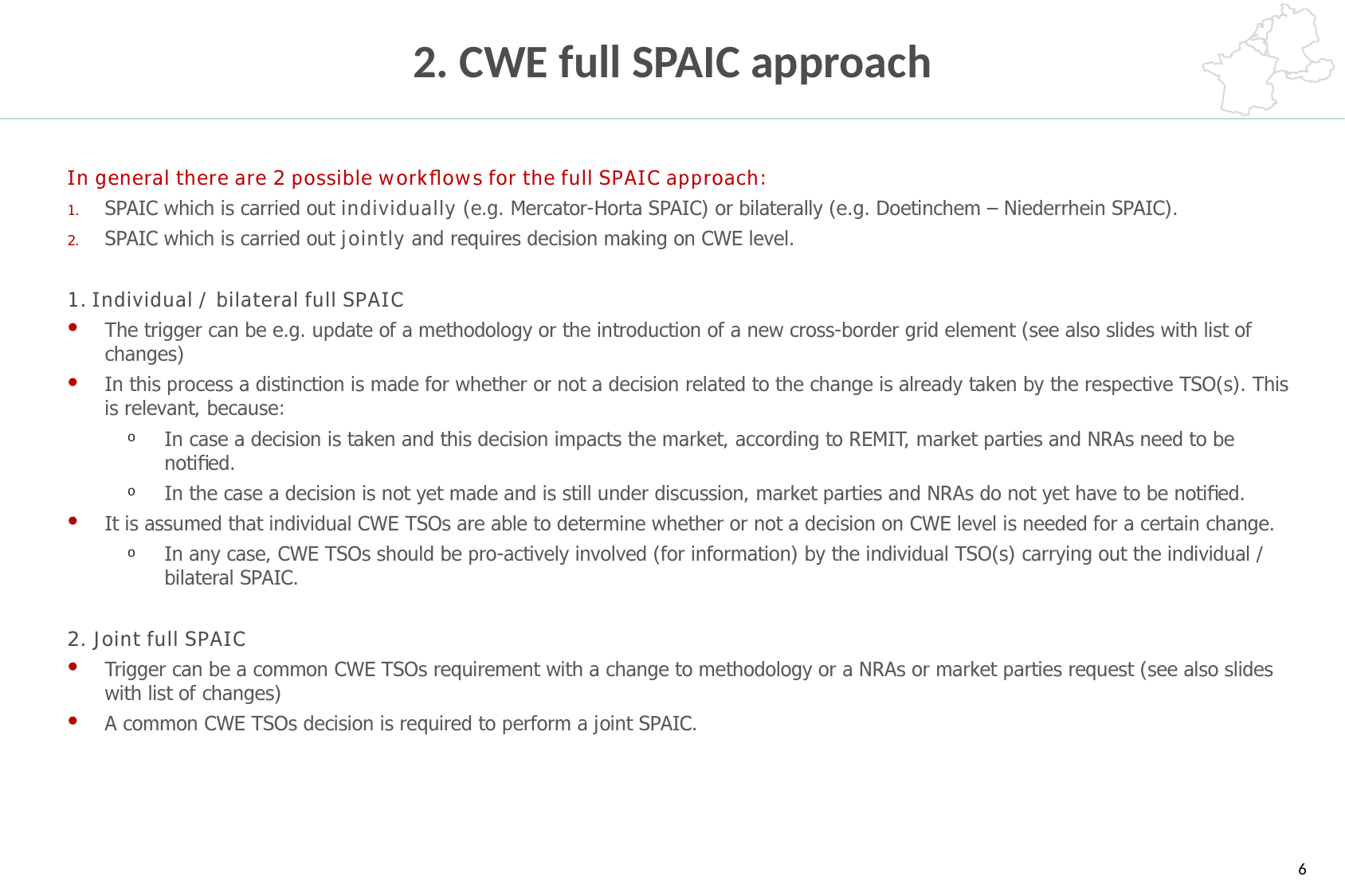

2. CWE full SPAIC approach
In general there are 2 possible workflows for the full SPAIC approach:
SPAIC which is carried out individually (e.g. Mercator-Horta SPAIC) or bilaterally (e.g. Doetinchem – Niederrhein SPAIC).
SPAIC which is carried out jointly and requires decision making on CWE level.

1. Individual / bilateral full SPAIC
The trigger can be e.g. update of a methodology or the introduction of a new cross-border grid element (see also slides with list of changes)
In this process a distinction is made for whether or not a decision related to the change is already taken by the respective TSO(s). This is relevant, because:
In case a decision is taken and this decision impacts the market, according to REMIT, market parties and NRAs need to be notified.
In the case a decision is not yet made and is still under discussion, market parties and NRAs do not yet have to be notified.
It is assumed that individual CWE TSOs are able to determine whether or not a decision on CWE level is needed for a certain change.
In any case, CWE TSOs should be pro-actively involved (for information) by the individual TSO(s) carrying out the individual / bilateral SPAIC.

2. Joint full SPAIC
Trigger can be a common CWE TSOs requirement with a change to methodology or a NRAs or market parties request (see also slides with list of changes)
A common CWE TSOs decision is required to perform a joint SPAIC.
6